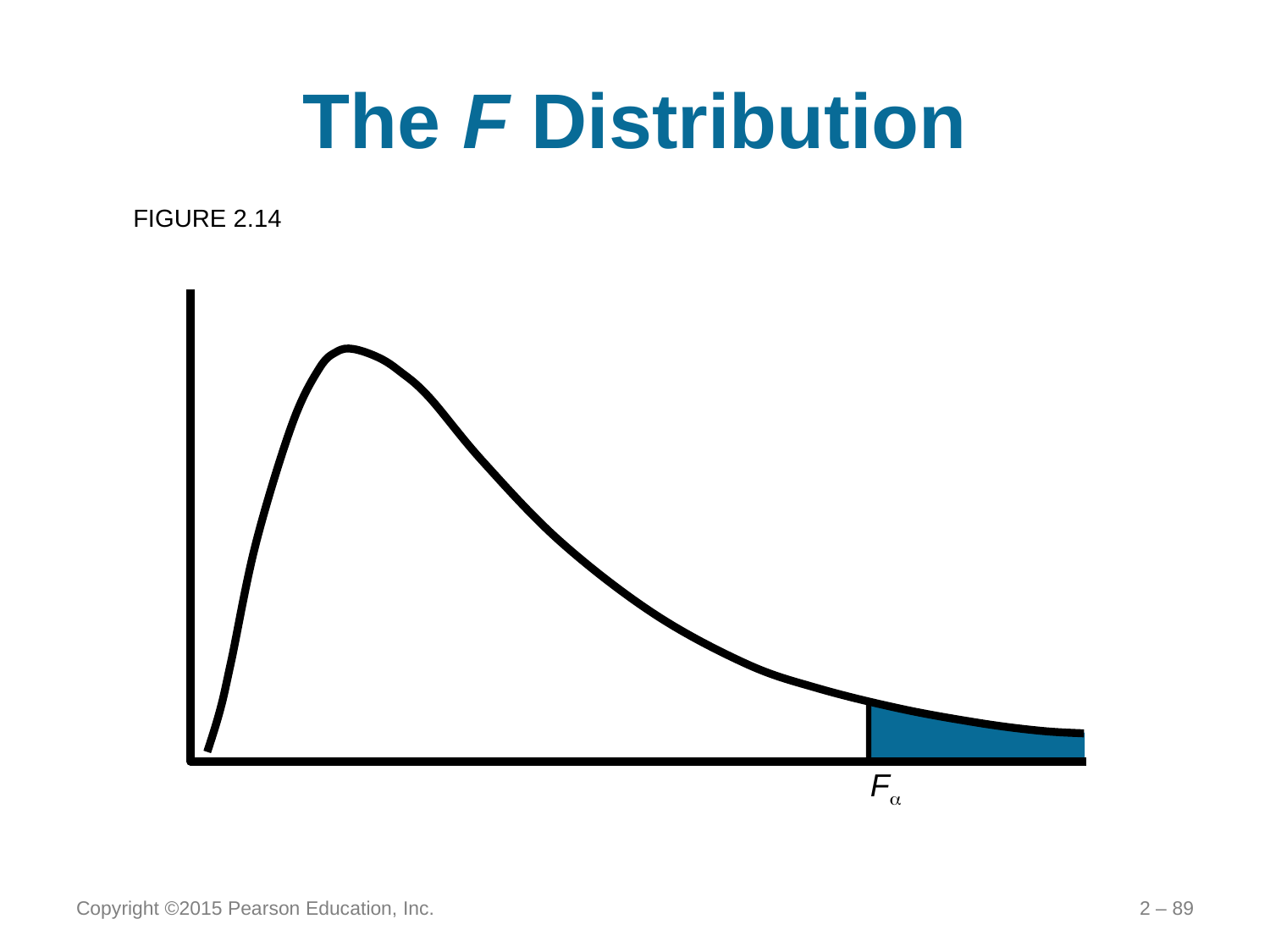

# The F Distribution
FIGURE 2.14

Fα
Copyright ©2015 Pearson Education, Inc.
2 – 89